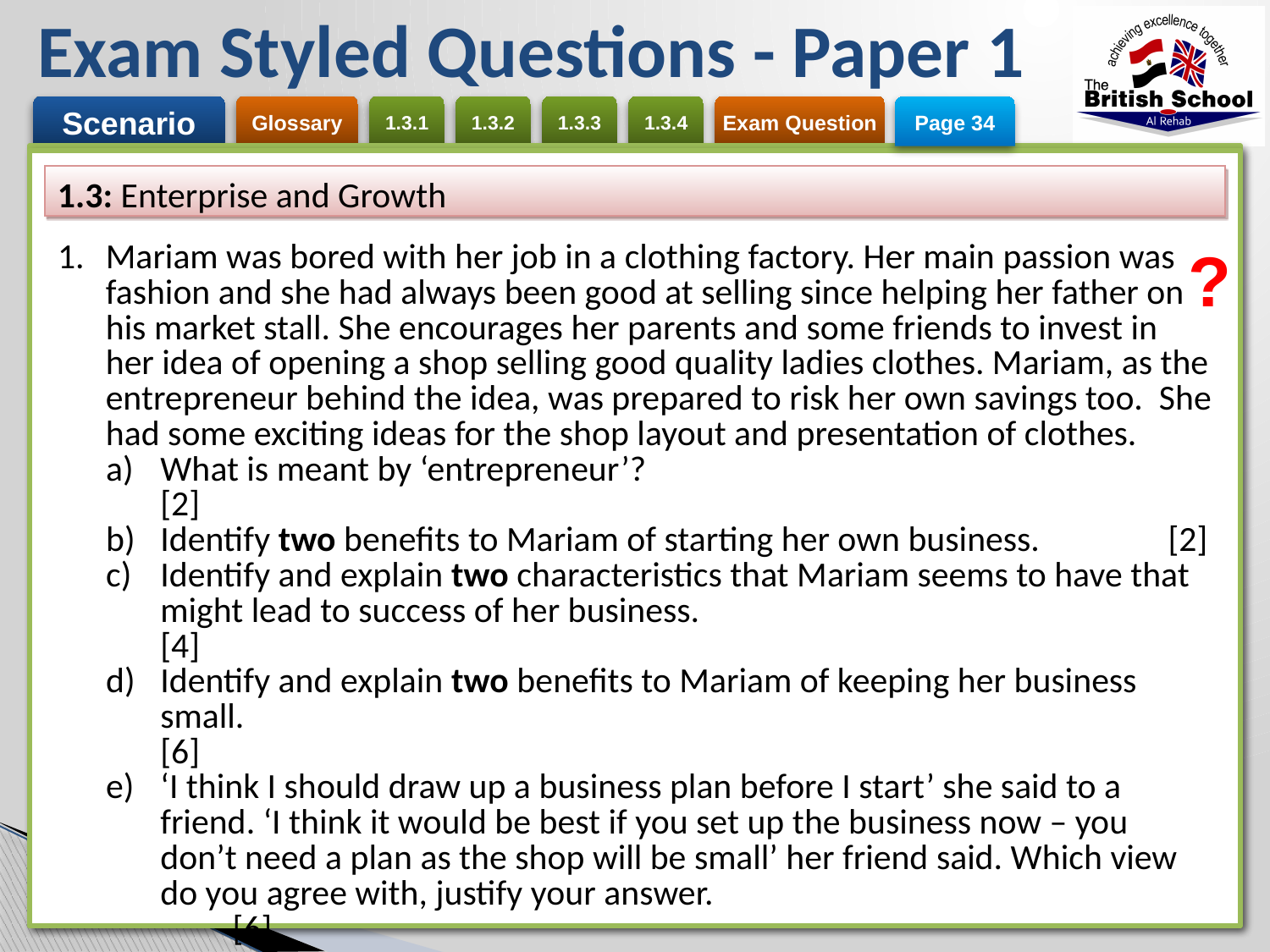

# Exam Styled Questions - Paper 1
Page 34

1.3: Enterprise and Growth
?
| Mariam was bored with her job in a clothing factory. Her main passion was fashion and she had always been good at selling since helping her father on his market stall. She encourages her parents and some friends to invest in her idea of opening a shop selling good quality ladies clothes. Mariam, as the entrepreneur behind the idea, was prepared to risk her own savings too. She had some exciting ideas for the shop layout and presentation of clothes. What is meant by ‘entrepreneur’? [2] Identify two benefits to Mariam of starting her own business. [2] Identify and explain two characteristics that Mariam seems to have that might lead to success of her business. [4] Identify and explain two benefits to Mariam of keeping her business small. [6] ‘I think I should draw up a business plan before I start’ she said to a friend. ‘I think it would be best if you set up the business now – you don’t need a plan as the shop will be small’ her friend said. Which view do you agree with, justify your answer. [6] |
| --- |